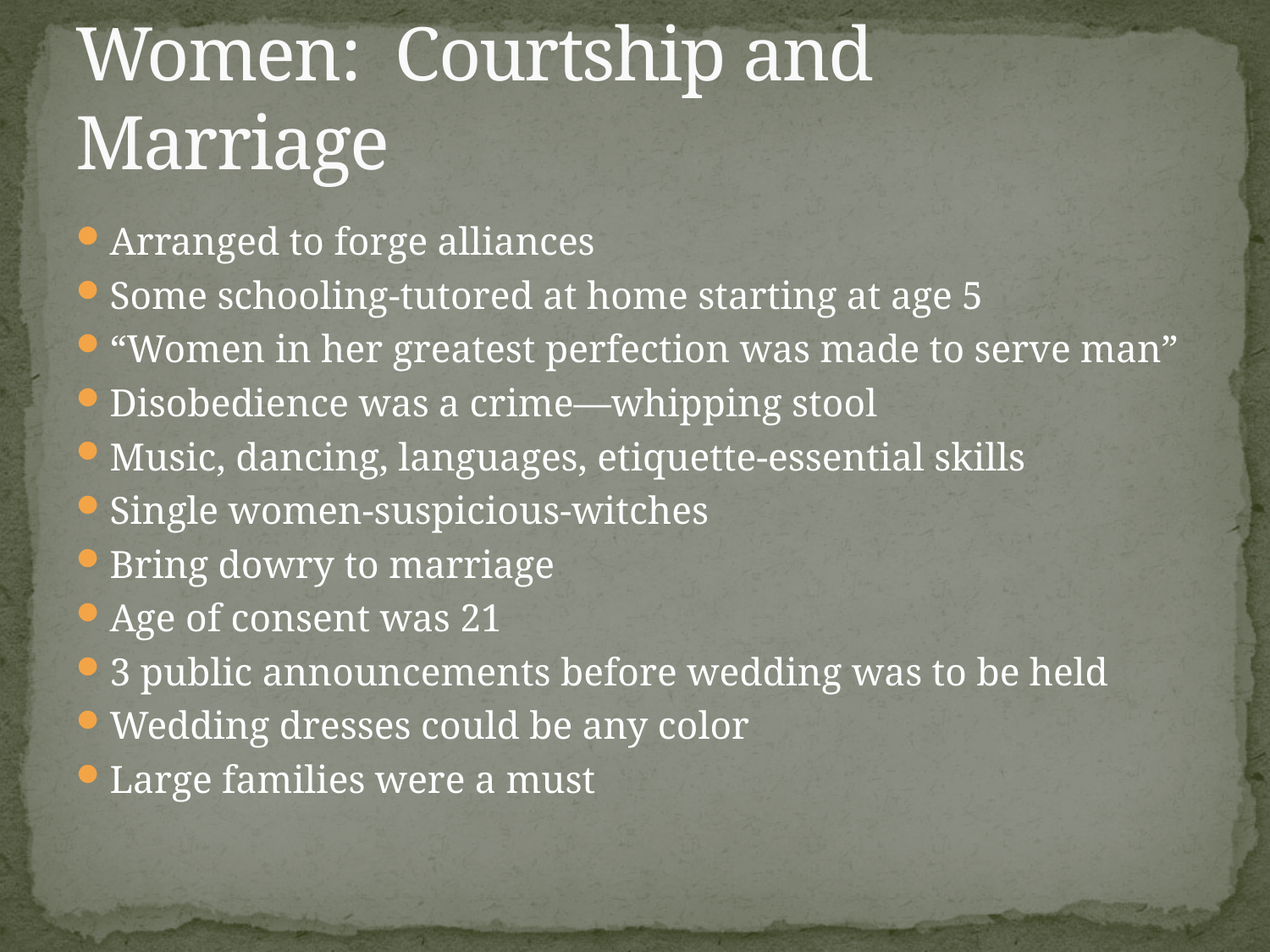

# Women:  Courtship and Marriage
Arranged to forge alliances
Some schooling-tutored at home starting at age 5
“Women in her greatest perfection was made to serve man”
Disobedience was a crime—whipping stool
Music, dancing, languages, etiquette-essential skills
Single women-suspicious-witches
Bring dowry to marriage
Age of consent was 21
3 public announcements before wedding was to be held
Wedding dresses could be any color
Large families were a must